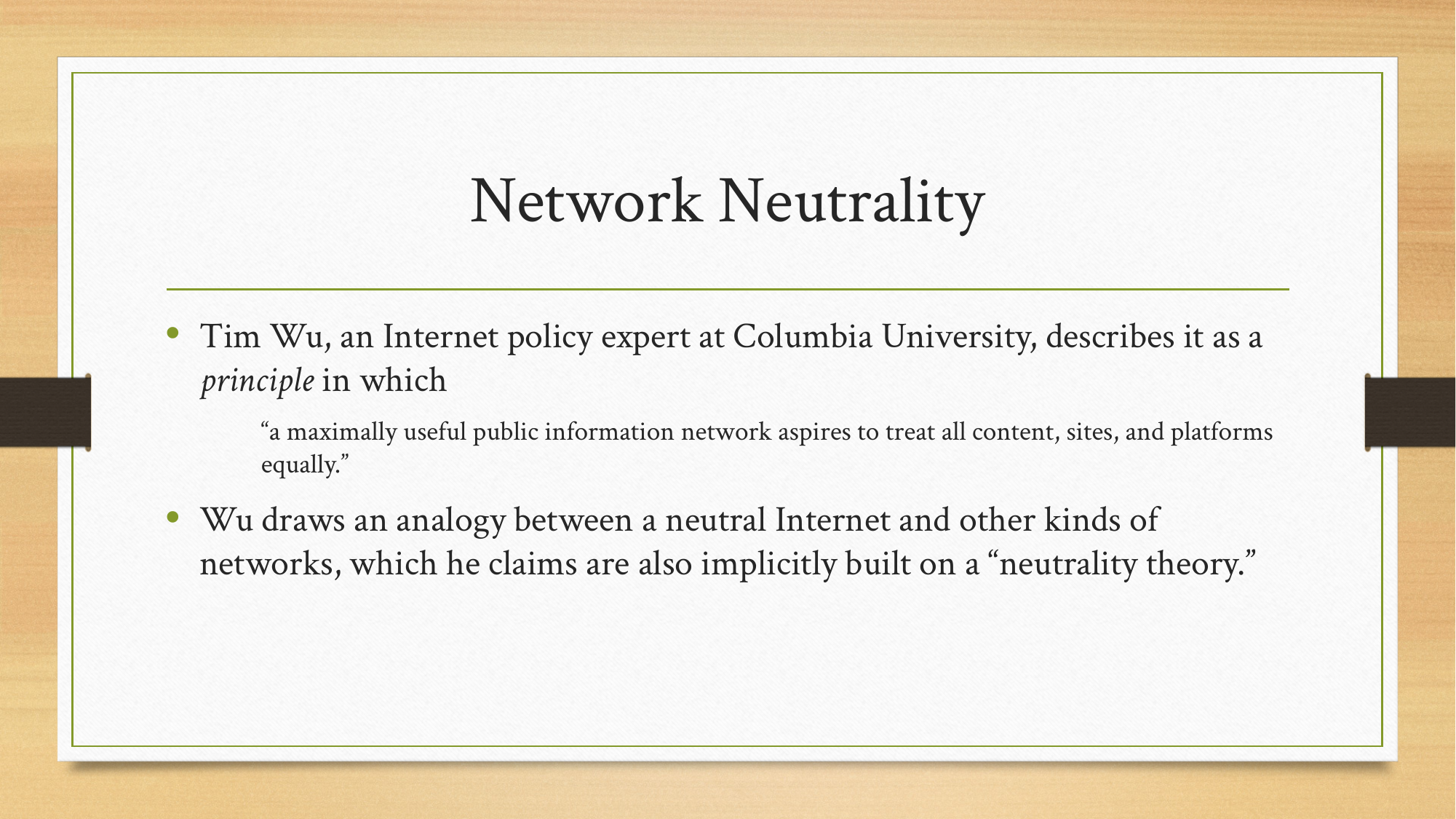

# Network Neutrality
Tim Wu, an Internet policy expert at Columbia University, describes it as a principle in which
“a maximally useful public information network aspires to treat all content, sites, and platforms equally.”
Wu draws an analogy between a neutral Internet and other kinds of networks, which he claims are also implicitly built on a “neutrality theory.”